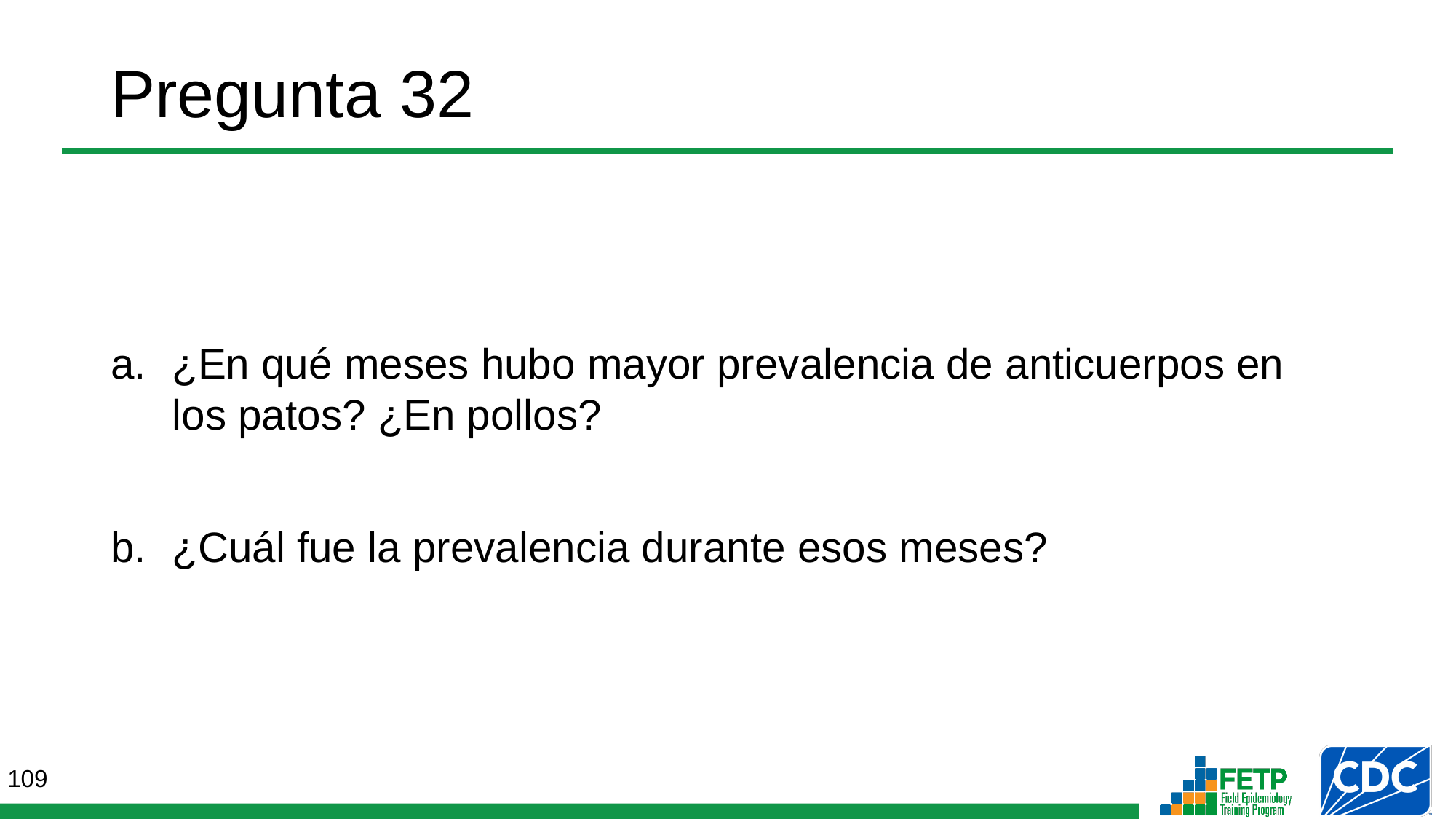

# Pregunta 32
¿En qué meses hubo mayor prevalencia de anticuerpos en los patos? ¿En pollos?

¿Cuál fue la prevalencia durante esos meses?